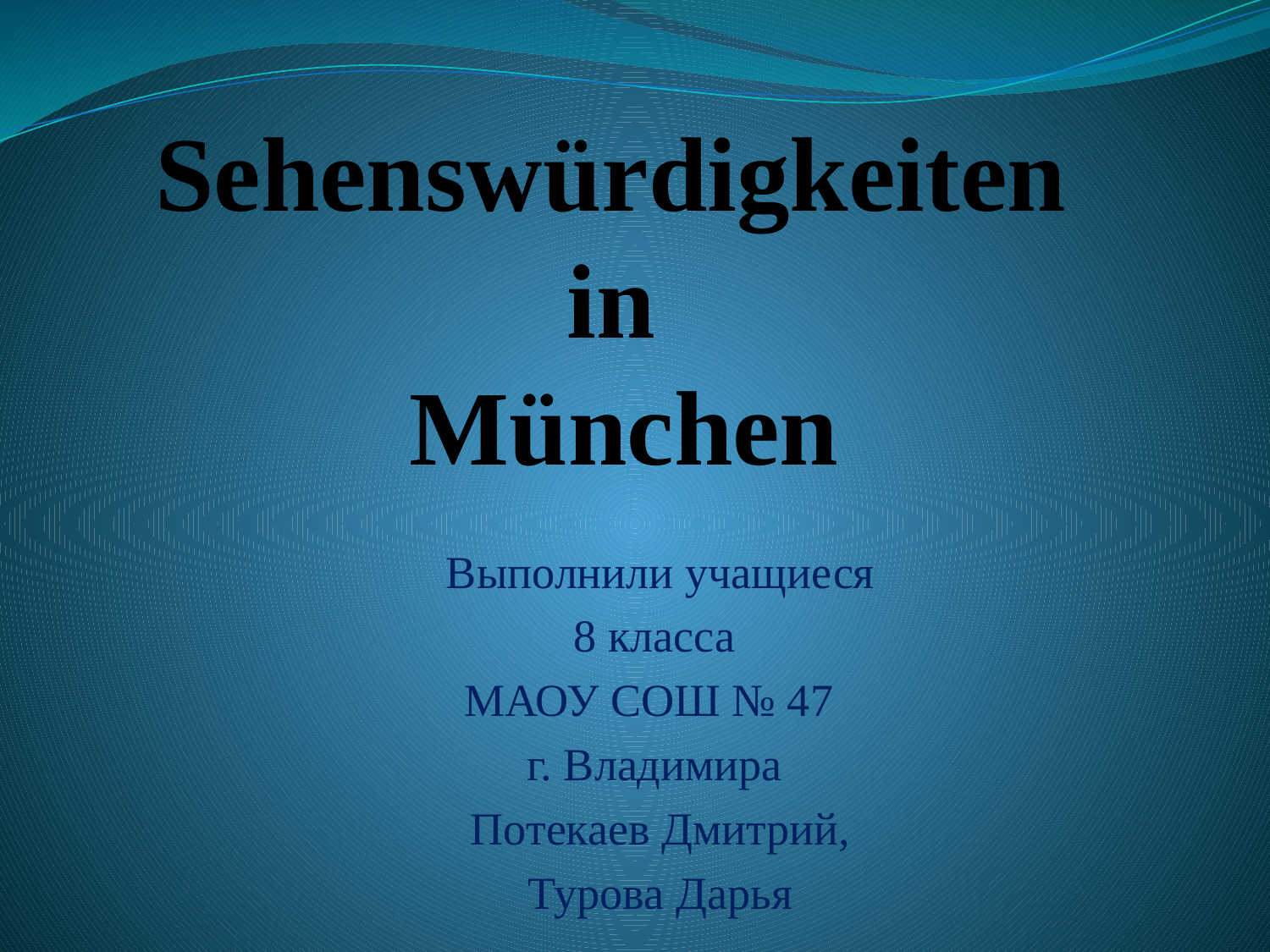

# Sehenswürdigkeiten in München
Выполнили учащиеся
8 класса
МАОУ СОШ № 47
г. Владимира
Потекаев Дмитрий,
Турова Дарья